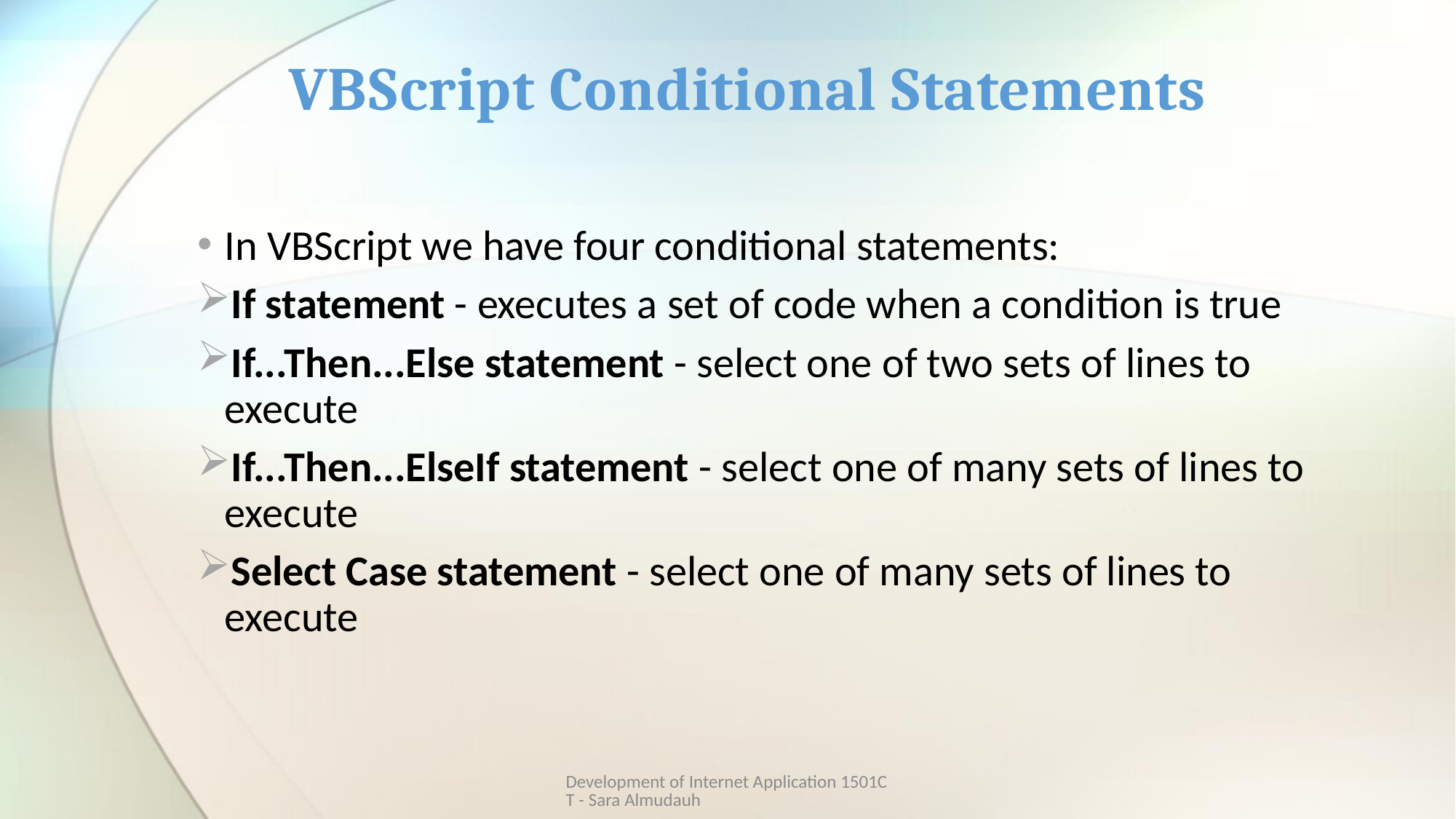

# VBScript Conditional Statements
In VBScript we have four conditional statements:
If statement - executes a set of code when a condition is true
If...Then...Else statement - select one of two sets of lines to execute
If...Then...ElseIf statement - select one of many sets of lines to execute
Select Case statement - select one of many sets of lines to execute

Development of Internet Application 1501CT - Sara Almudauh